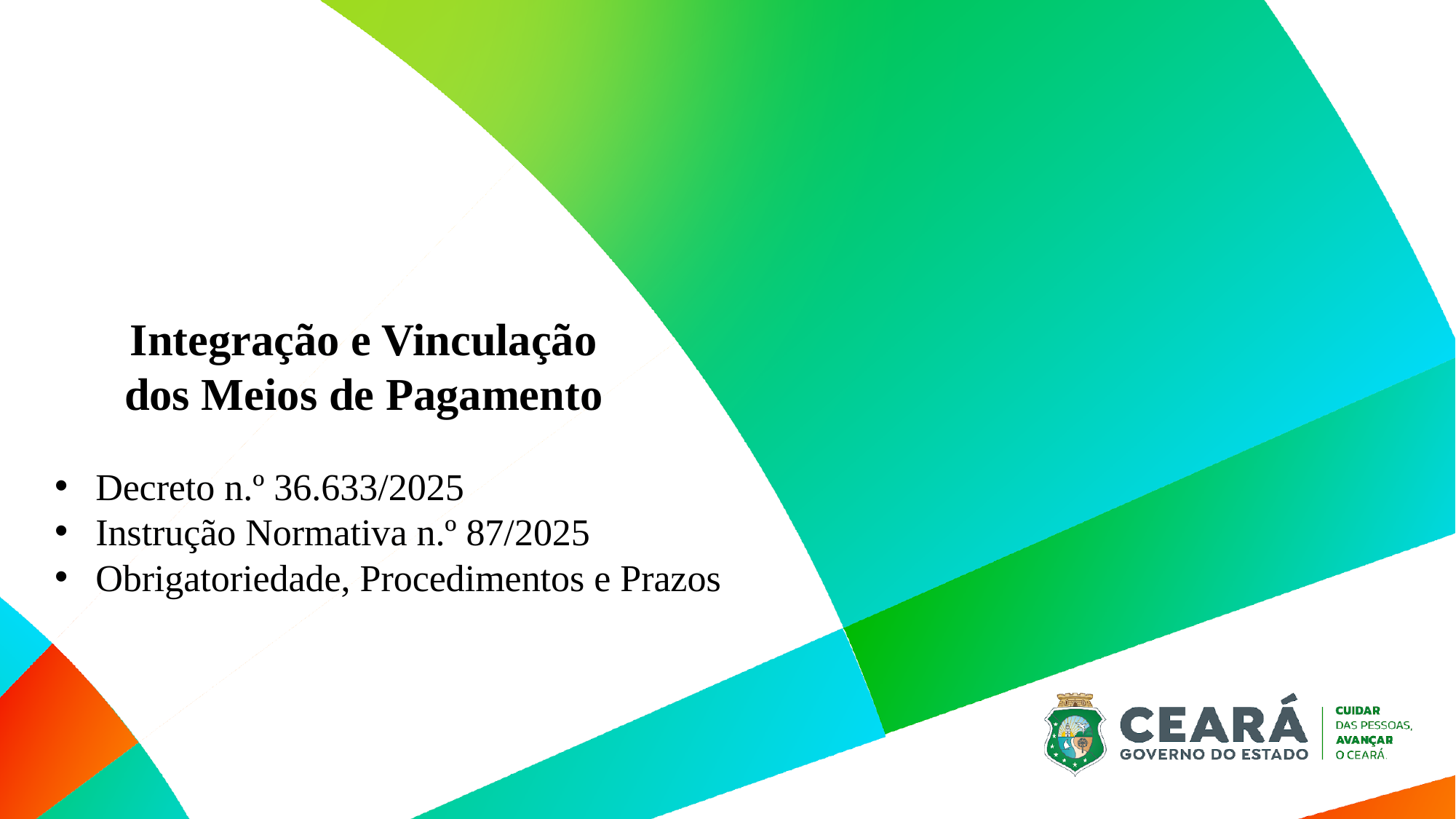

Integração e Vinculação
dos Meios de Pagamento
Decreto n.º 36.633/2025
Instrução Normativa n.º 87/2025
Obrigatoriedade, Procedimentos e Prazos